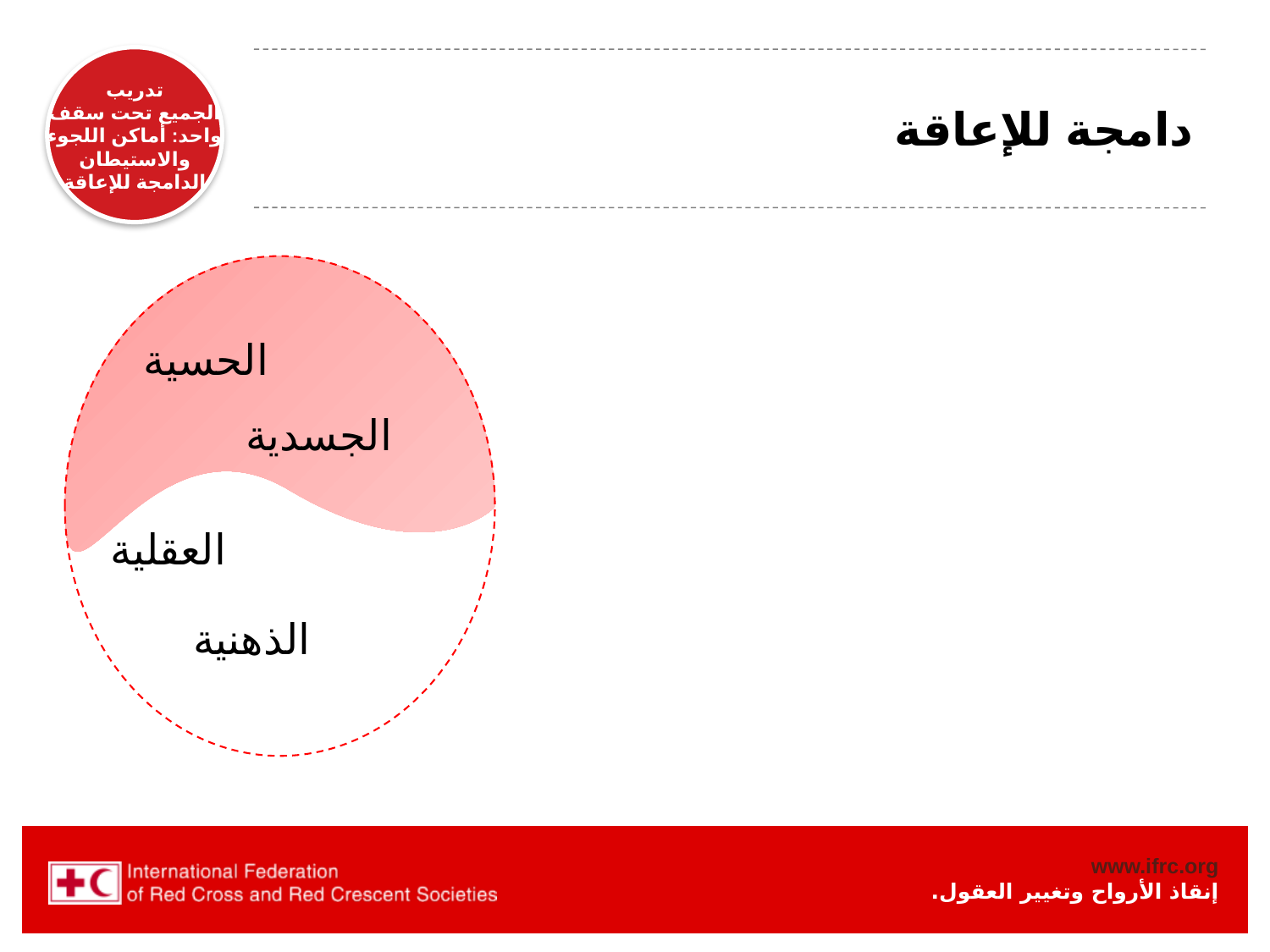

# دامجة للإعاقة

الحسية
الجسدية
العقلية
الذهنية